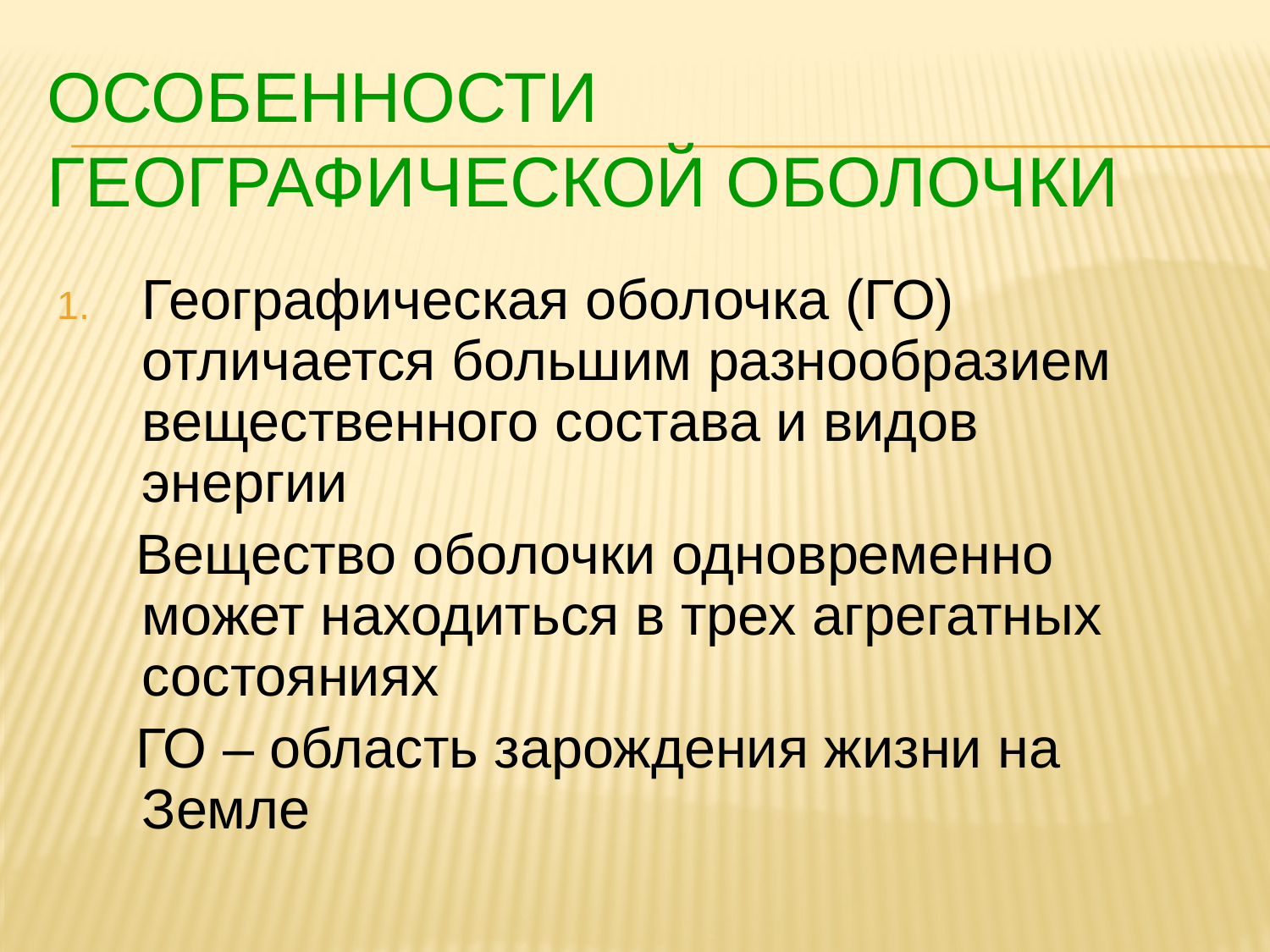

# ОСОБЕННОСТИ ГЕОГРАФИЧЕСКОЙ ОБОЛОЧКИ
Географическая оболочка (ГО) отличается большим разнообразием вещественного состава и видов энергии
     Вещество оболочки одновременно может находиться в трех агрегатных состояниях
     ГО – область зарождения жизни на Земле